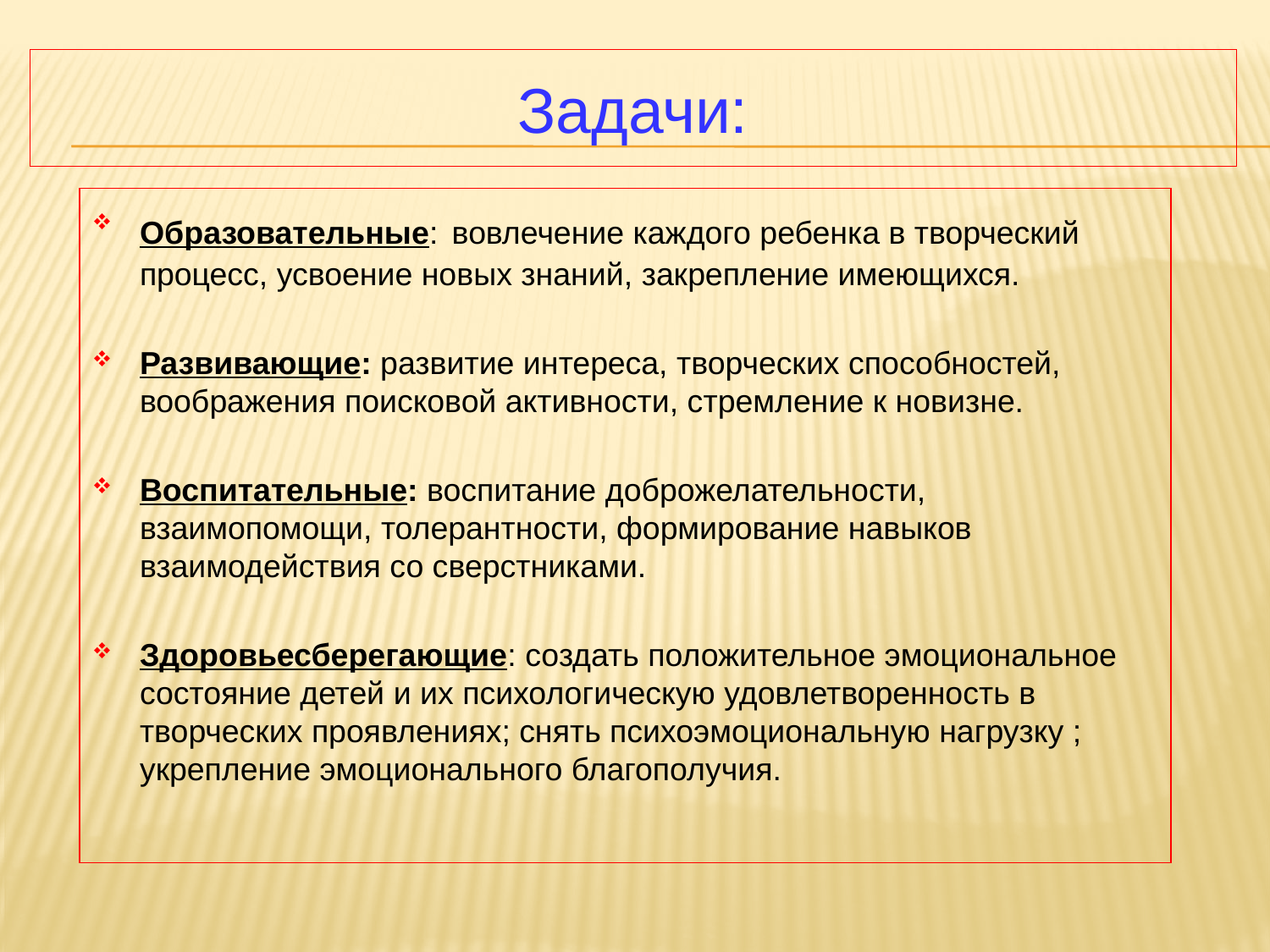

# Задачи:
Образовательные: вовлечение каждого ребенка в творческий процесс, усвоение новых знаний, закрепление имеющихся.

Развивающие: развитие интереса, творческих способностей, воображения поисковой активности, стремление к новизне.

Воспитательные: воспитание доброжелательности, взаимопомощи, толерантности, формирование навыков взаимодействия со сверстниками.

Здоровьесберегающие: создать положительное эмоциональное состояние детей и их психологическую удовлетворенность в творческих проявлениях; снять психоэмоциональную нагрузку ; укрепление эмоционального благополучия.